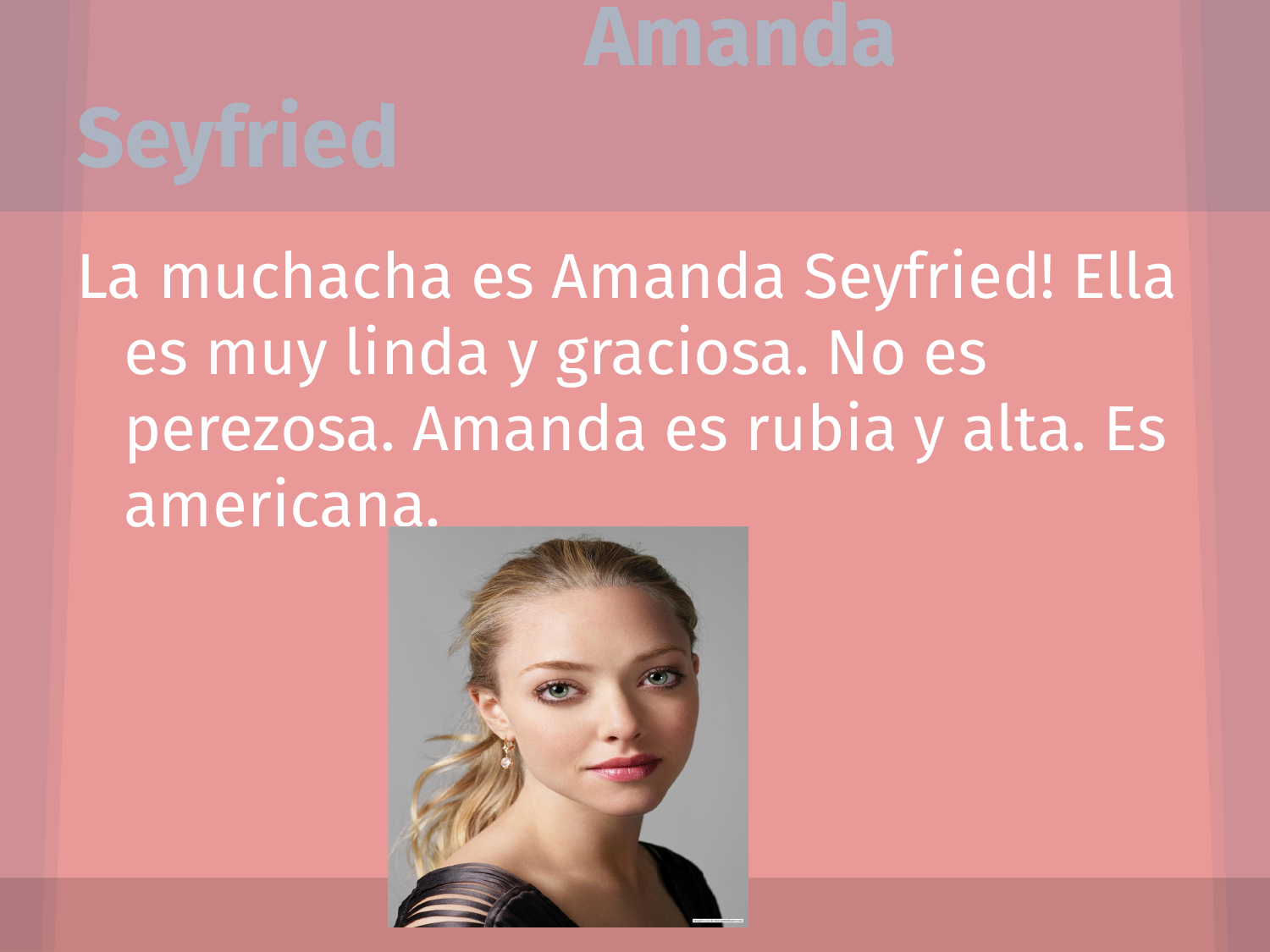

# Amanda Seyfried
La muchacha es Amanda Seyfried! Ella es muy linda y graciosa. No es perezosa. Amanda es rubia y alta. Es americana.